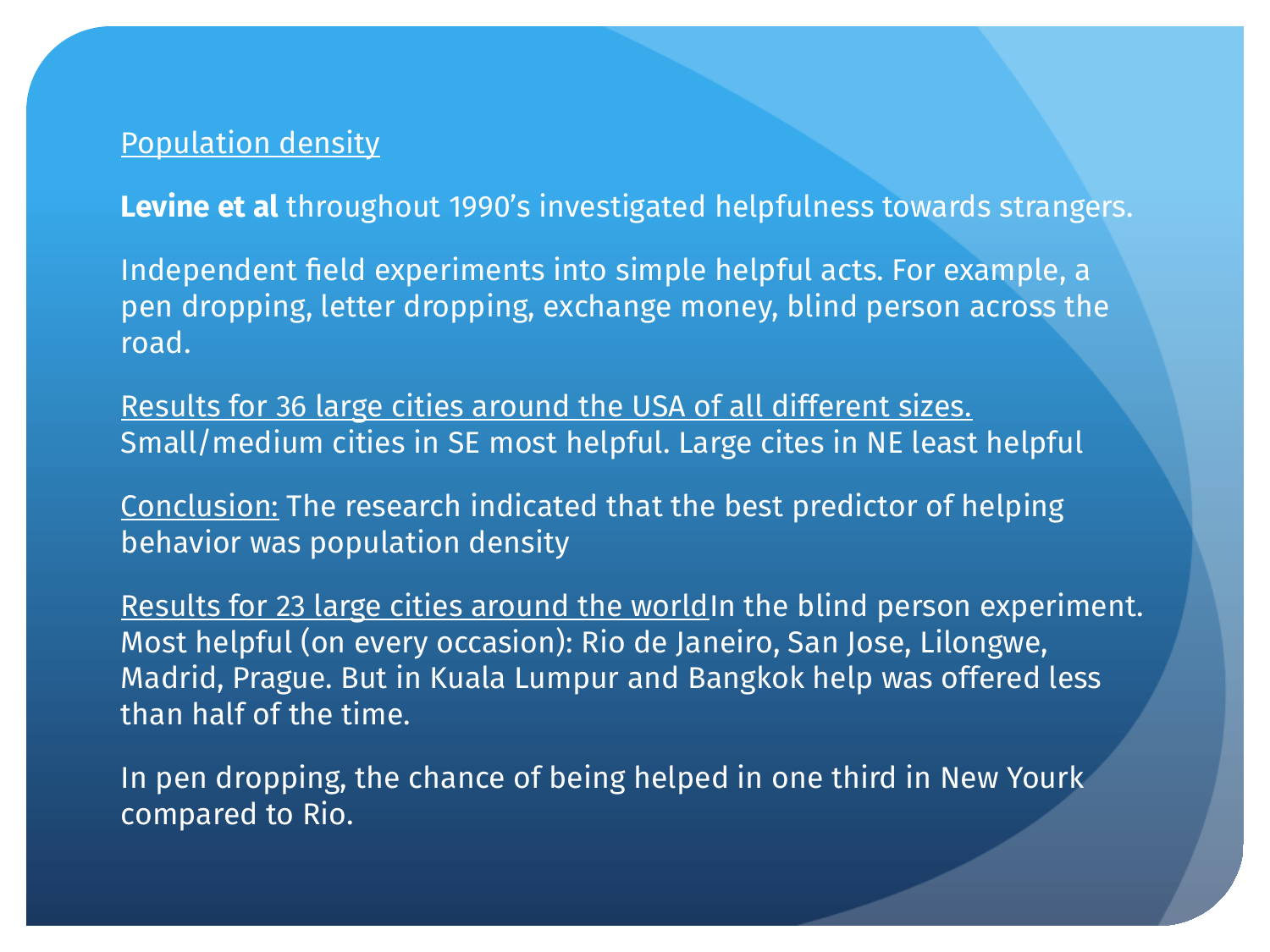

Population density
Levine et al throughout 1990’s investigated helpfulness towards strangers.
Independent field experiments into simple helpful acts. For example, a pen dropping, letter dropping, exchange money, blind person across the road.
Results for 36 large cities around the USA of all different sizes. Small/medium cities in SE most helpful. Large cites in NE least helpful
Conclusion: The research indicated that the best predictor of helping behavior was population density
Results for 23 large cities around the worldIn the blind person experiment. Most helpful (on every occasion): Rio de Janeiro, San Jose, Lilongwe, Madrid, Prague. But in Kuala Lumpur and Bangkok help was offered less than half of the time.
In pen dropping, the chance of being helped in one third in New Yourk compared to Rio.